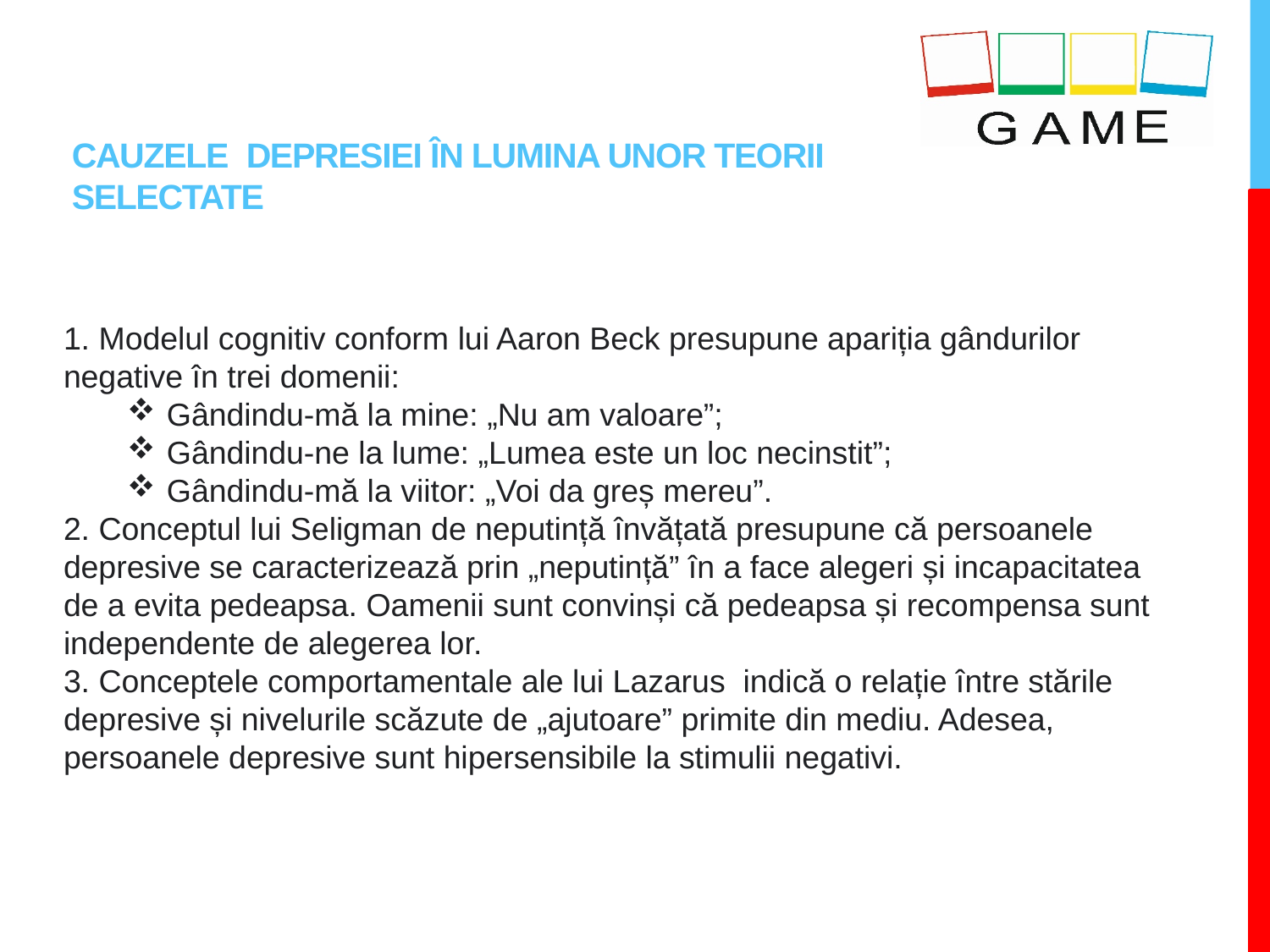

# CauZELE  DEPRESIEI ÎN LUMINA UNOR TEORII SELECTATE
1. Modelul cognitiv conform lui Aaron Beck presupune apariția gândurilor negative în trei domenii:
Gândindu-mă la mine: „Nu am valoare”;
Gândindu-ne la lume: „Lumea este un loc necinstit”;
Gândindu-mă la viitor: „Voi da greș mereu”.
2. Conceptul lui Seligman de neputință învățată presupune că persoanele depresive se caracterizează prin „neputință” în a face alegeri și incapacitatea de a evita pedeapsa. Oamenii sunt convinși că pedeapsa și recompensa sunt independente de alegerea lor.
3. Conceptele comportamentale ale lui Lazarus  indică o relație între stările depresive și nivelurile scăzute de „ajutoare” primite din mediu. Adesea, persoanele depresive sunt hipersensibile la stimulii negativi.